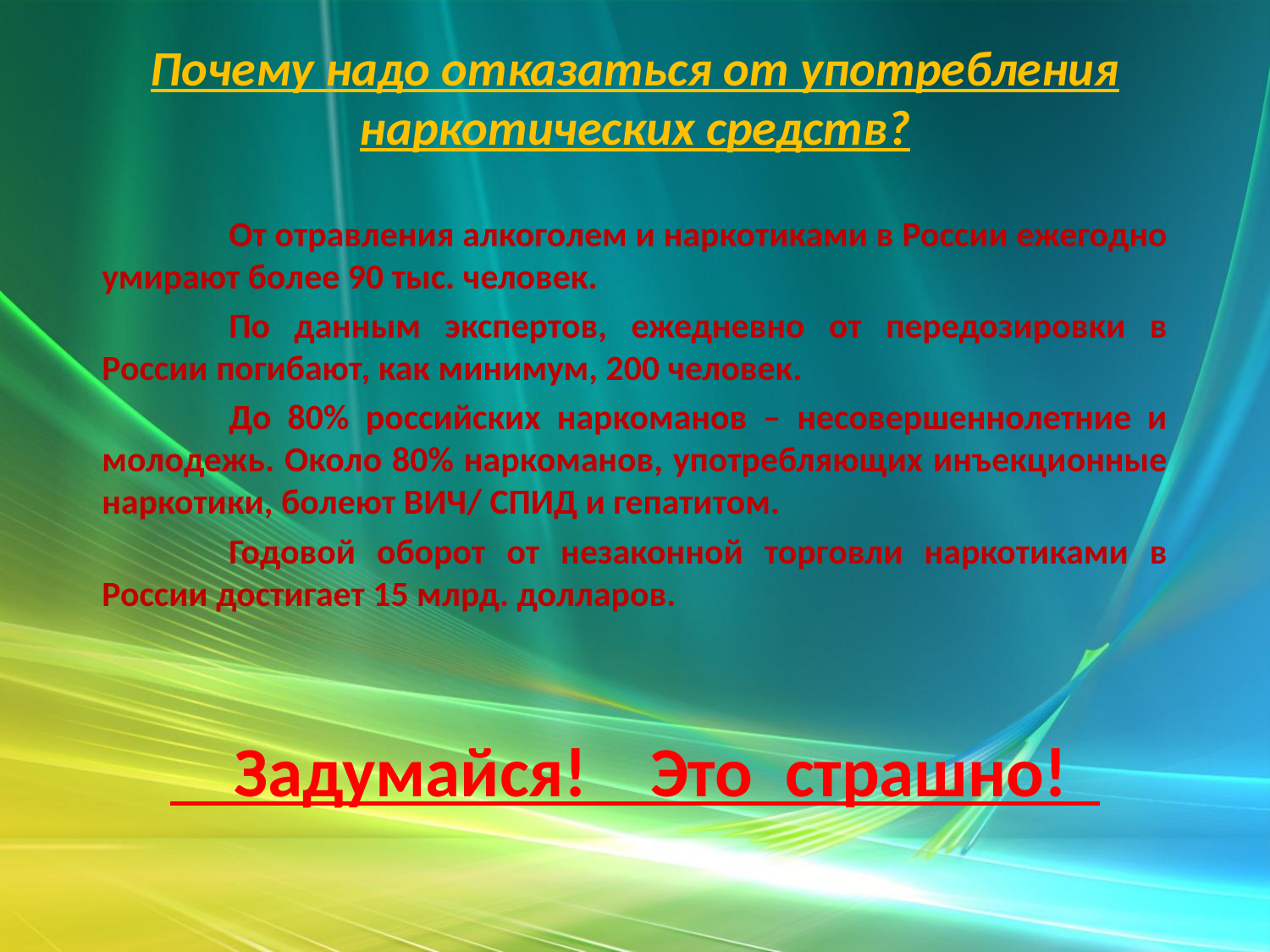

Почему надо отказаться от употребления наркотических средств?

	От отравления алкоголем и наркотиками в России ежегодно умирают более 90 тыс. человек.
	По данным экспертов, ежедневно от передозировки в России погибают, как минимум, 200 человек.
	До 80% российских наркоманов – несовершеннолетние и молодежь. Около 80% наркоманов, употребляющих инъекционные наркотики, болеют ВИЧ/ СПИД и гепатитом.
	Годовой оборот от незаконной торговли наркотиками в России достигает 15 млрд. долларов.

    Задумайся!    Это  страшно!